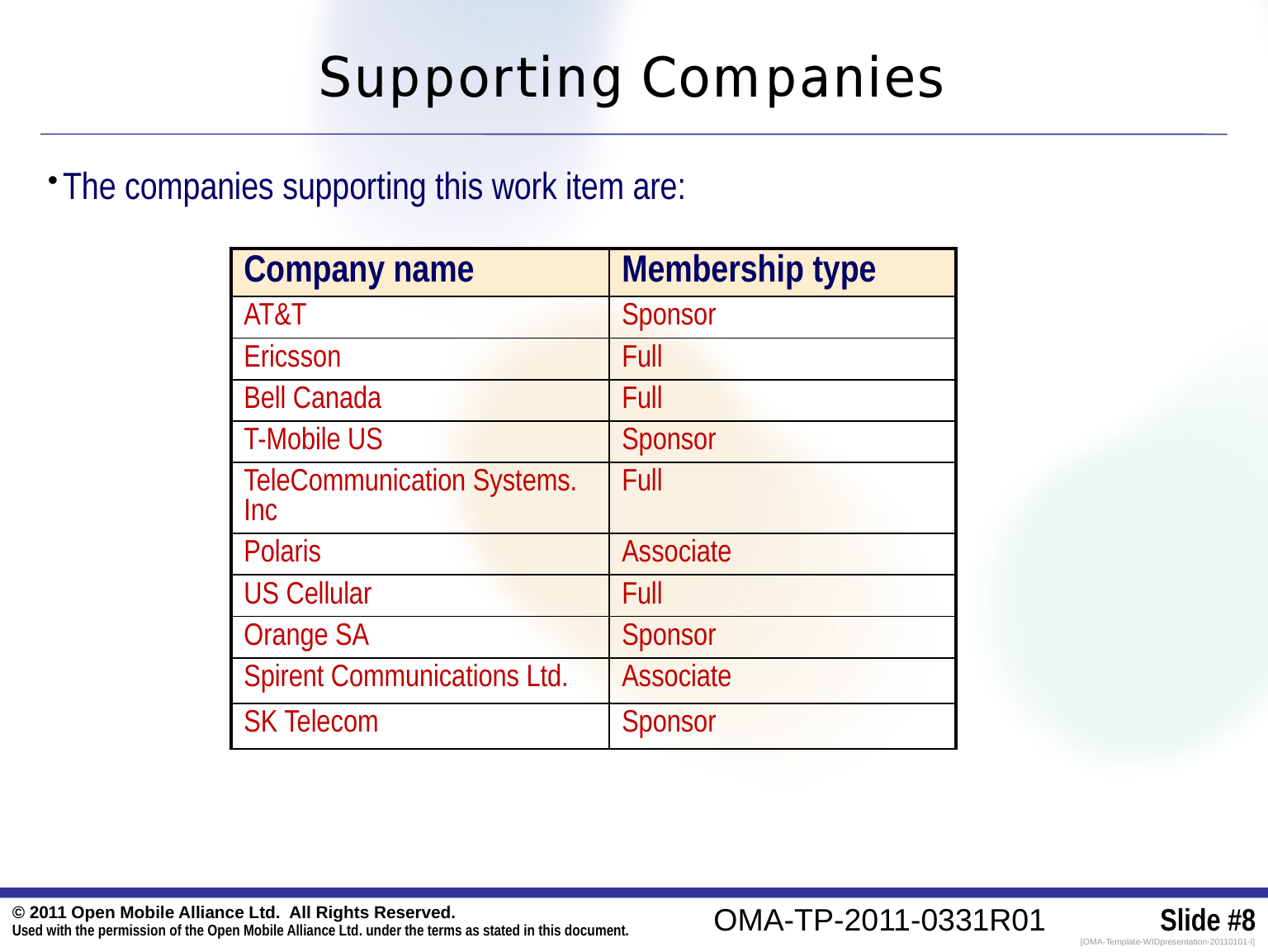

# Supporting Companies
The companies supporting this work item are:
| Company name | Membership type |
| --- | --- |
| AT&T | Sponsor |
| Ericsson | Full |
| Bell Canada | Full |
| T-Mobile US | Sponsor |
| TeleCommunication Systems. Inc | Full |
| Polaris | Associate |
| US Cellular | Full |
| Orange SA | Sponsor |
| Spirent Communications Ltd. | Associate |
| SK Telecom | Sponsor |